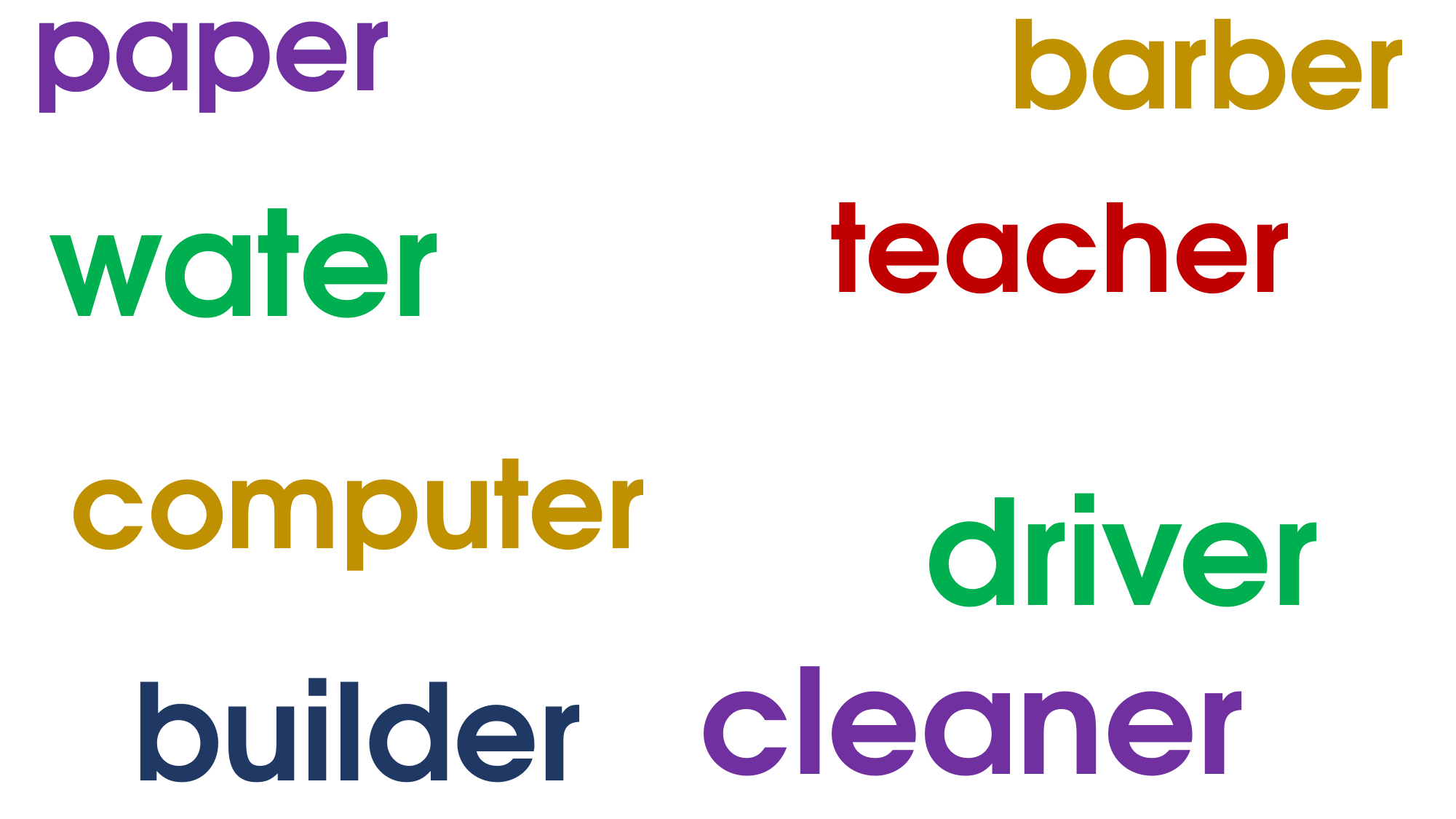

paper
barber
water
teacher
computer
driver
cleaner
builder